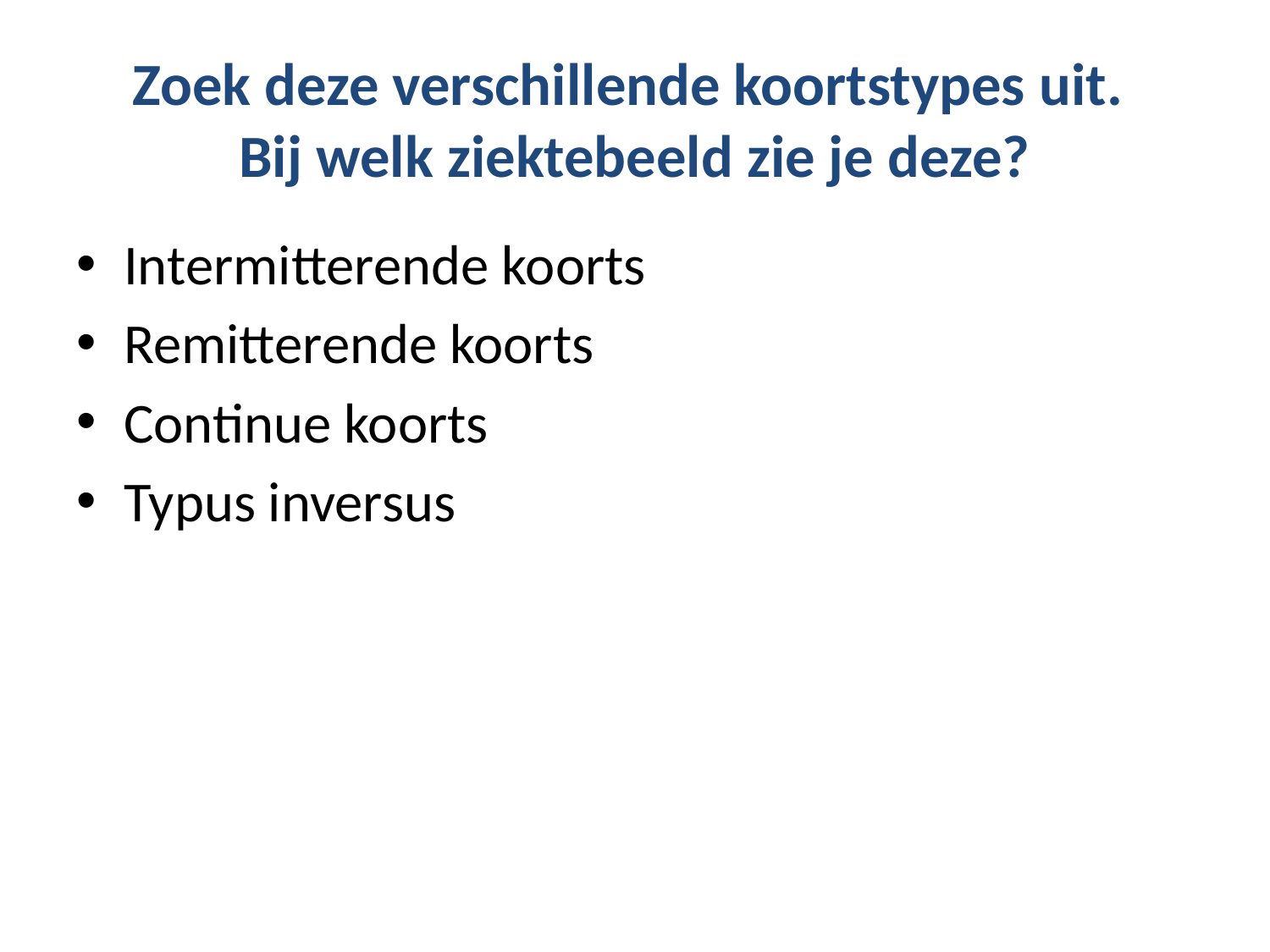

# Zoek deze verschillende koortstypes uit. Bij welk ziektebeeld zie je deze?
Intermitterende koorts
Remitterende koorts
Continue koorts
Typus inversus